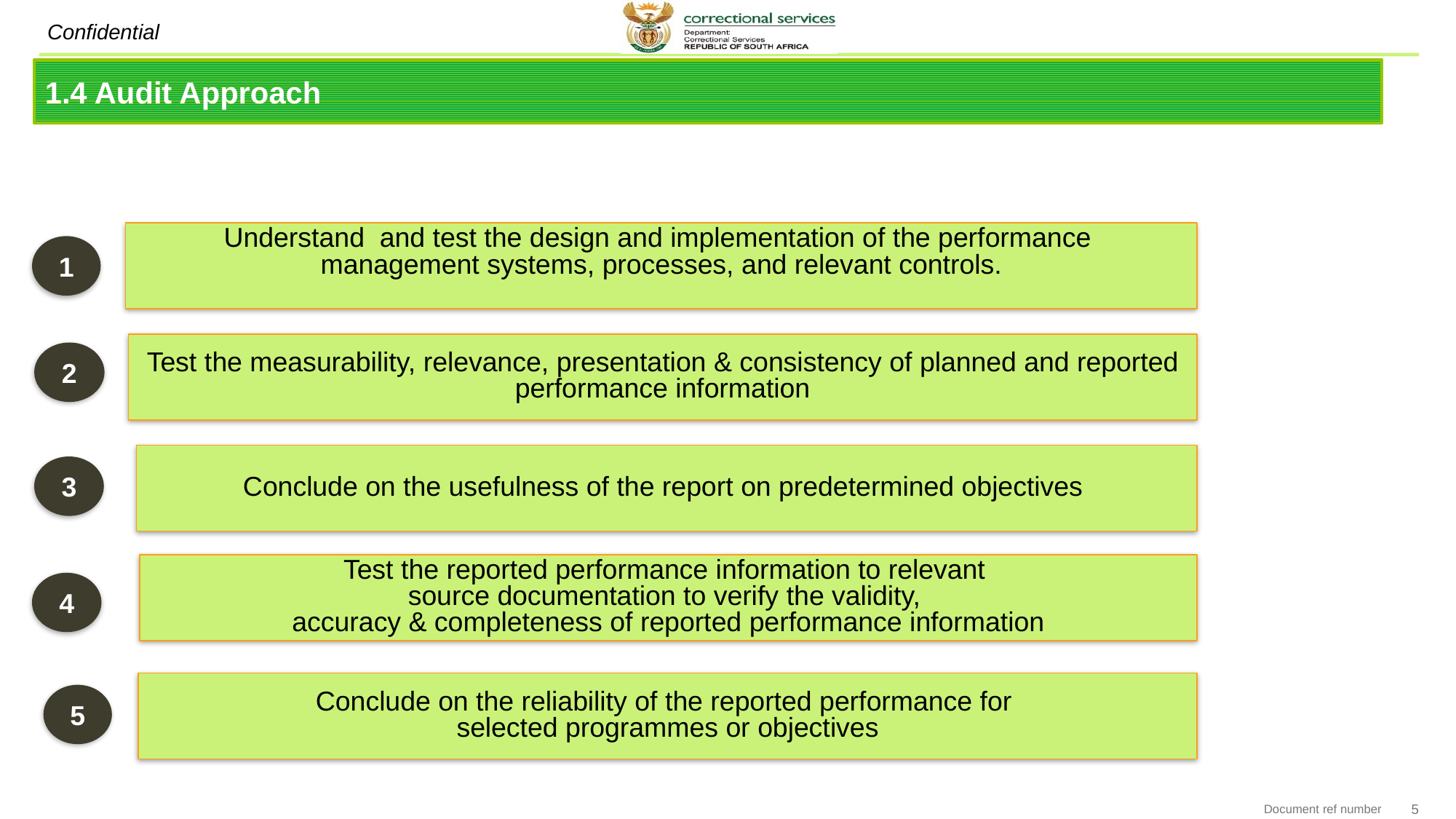

1.4 Audit Approach
Understand  and test the design and implementation of the performance
management systems, processes, and relevant controls.

1
Test the measurability, relevance, presentation & consistency of planned and reported performance information
2
Conclude on the usefulness of the report on predetermined objectives
3
Test the reported performance information to relevant
source documentation to verify the validity,
accuracy & completeness of reported performance information
4
Conclude on the reliability of the reported performance for
selected programmes or objectives
5